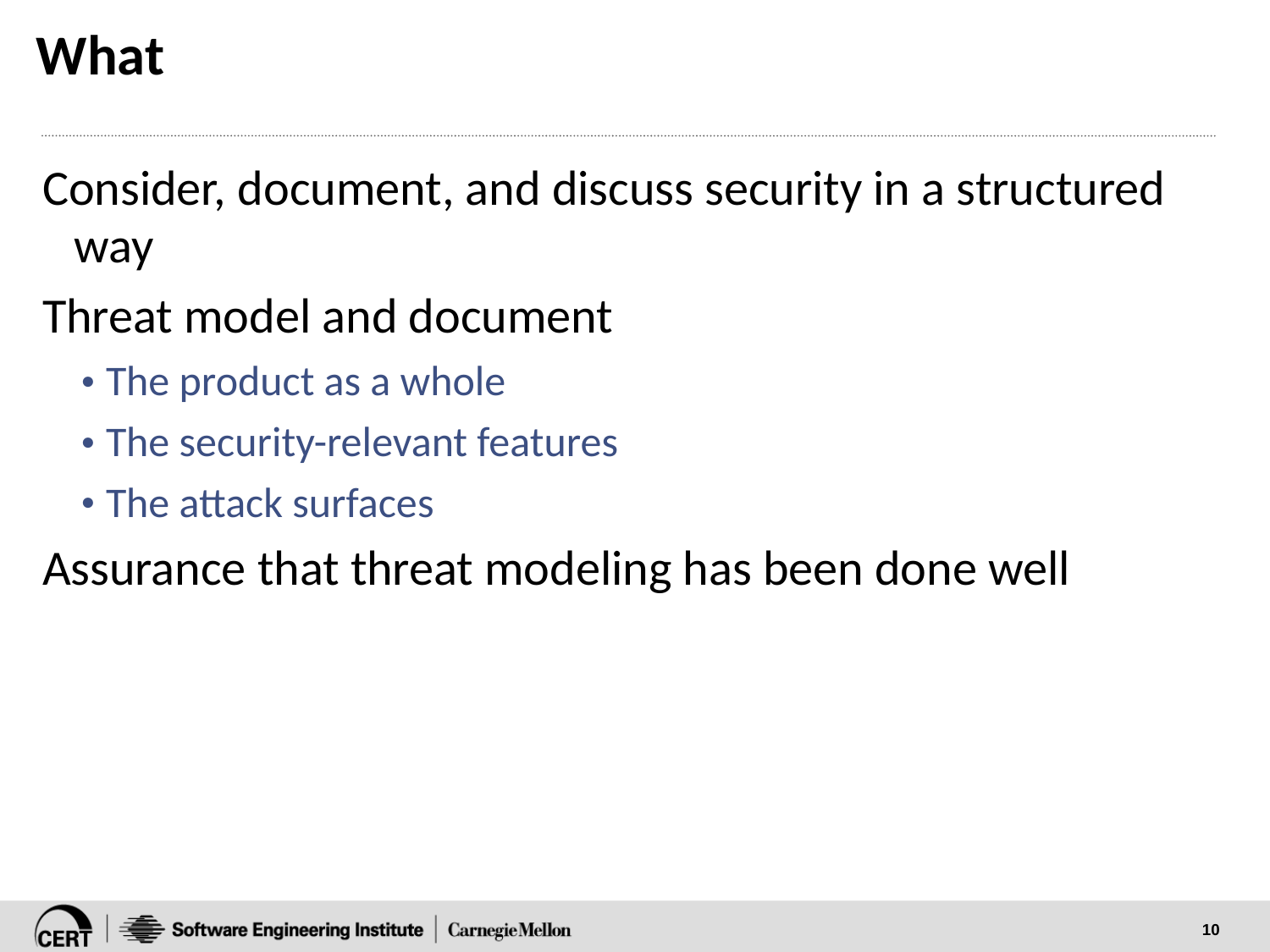

# What
Consider, document, and discuss security in a structured way
Threat model and document
The product as a whole
The security-relevant features
The attack surfaces
Assurance that threat modeling has been done well